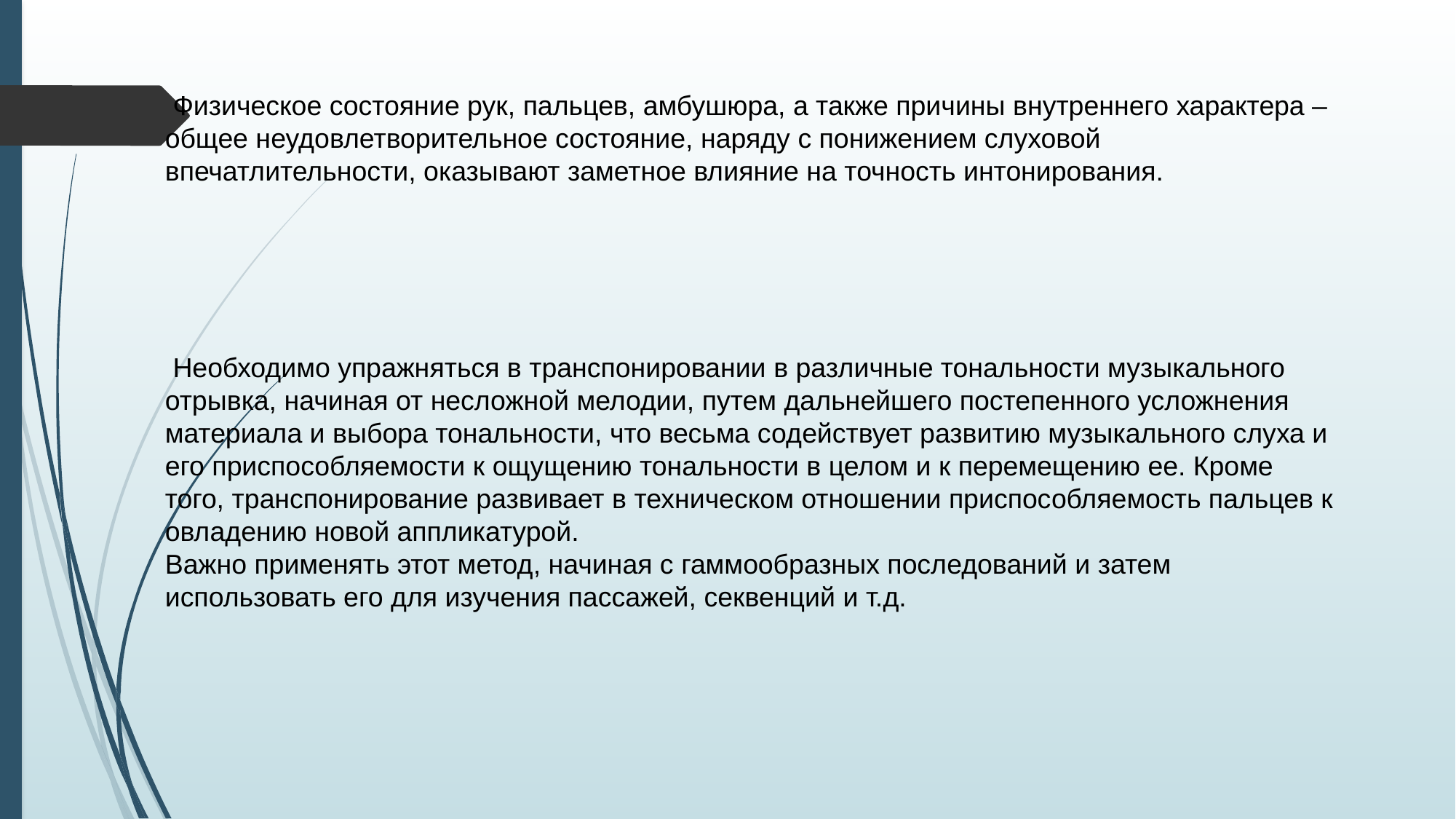

Физическое состояние рук, пальцев, амбушюра, а также причины внутреннего характера – общее неудовлетворительное состояние, наряду с понижением слуховой впечатлительности, оказывают заметное влияние на точность интонирования.

 Необходимо упражняться в транспонировании в различные тональности музыкального отрывка, начиная от несложной мелодии, путем дальнейшего постепенного усложнения материала и выбора тональности, что весьма содействует развитию музыкального слуха и его приспособляемости к ощущению тональности в целом и к перемещению ее. Кроме того, транспонирование развивает в техническом отношении приспособляемость пальцев к овладению новой аппликатурой.
Важно применять этот метод, начиная с гаммообразных последований и затем использовать его для изучения пассажей, секвенций и т.д.